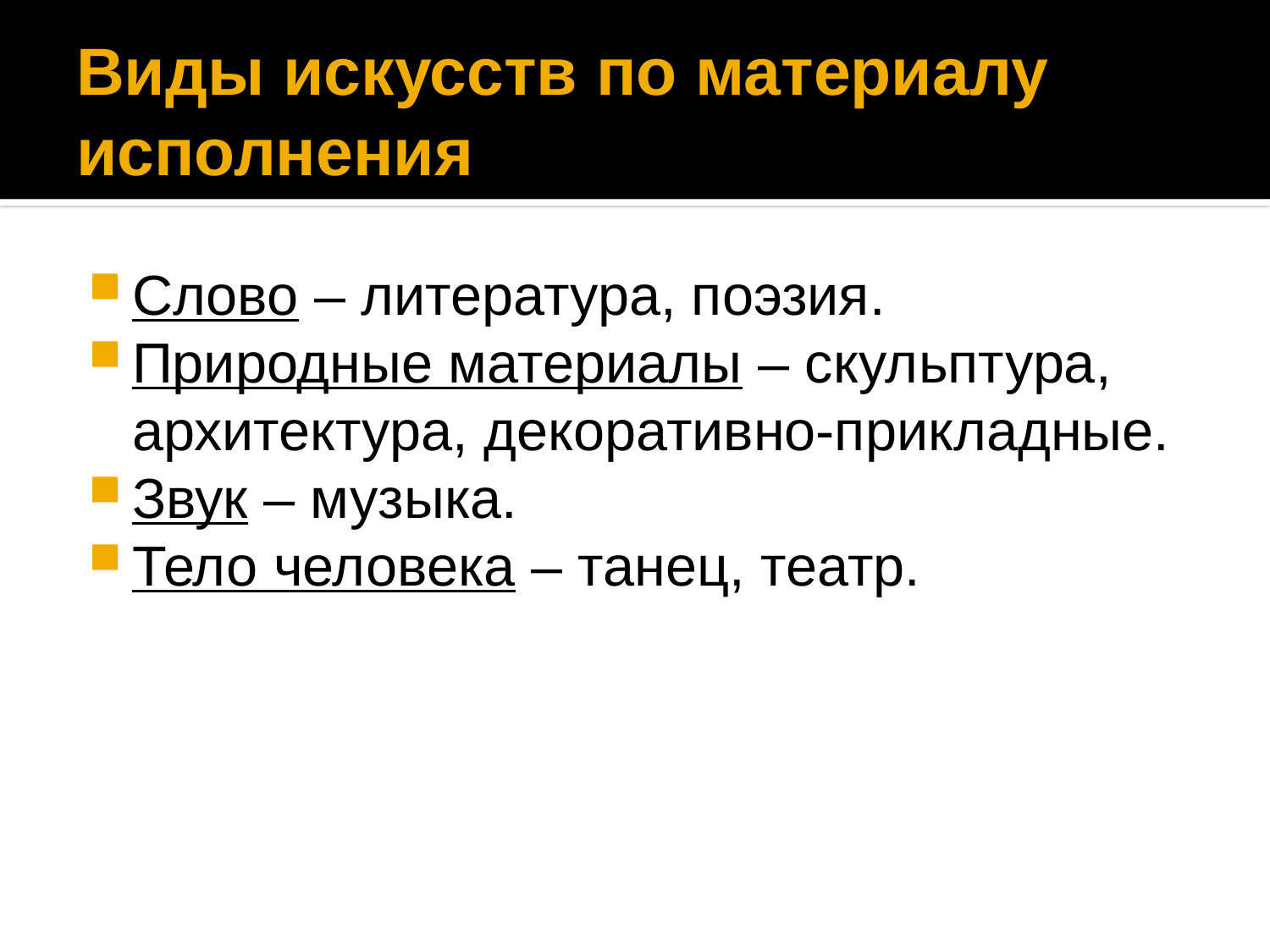

# Виды искусств по материалу исполнения
Слово – литература, поэзия.
Природные материалы – скульптура, архитектура, декоративно-прикладные.
Звук – музыка.
Тело человека – танец, театр.